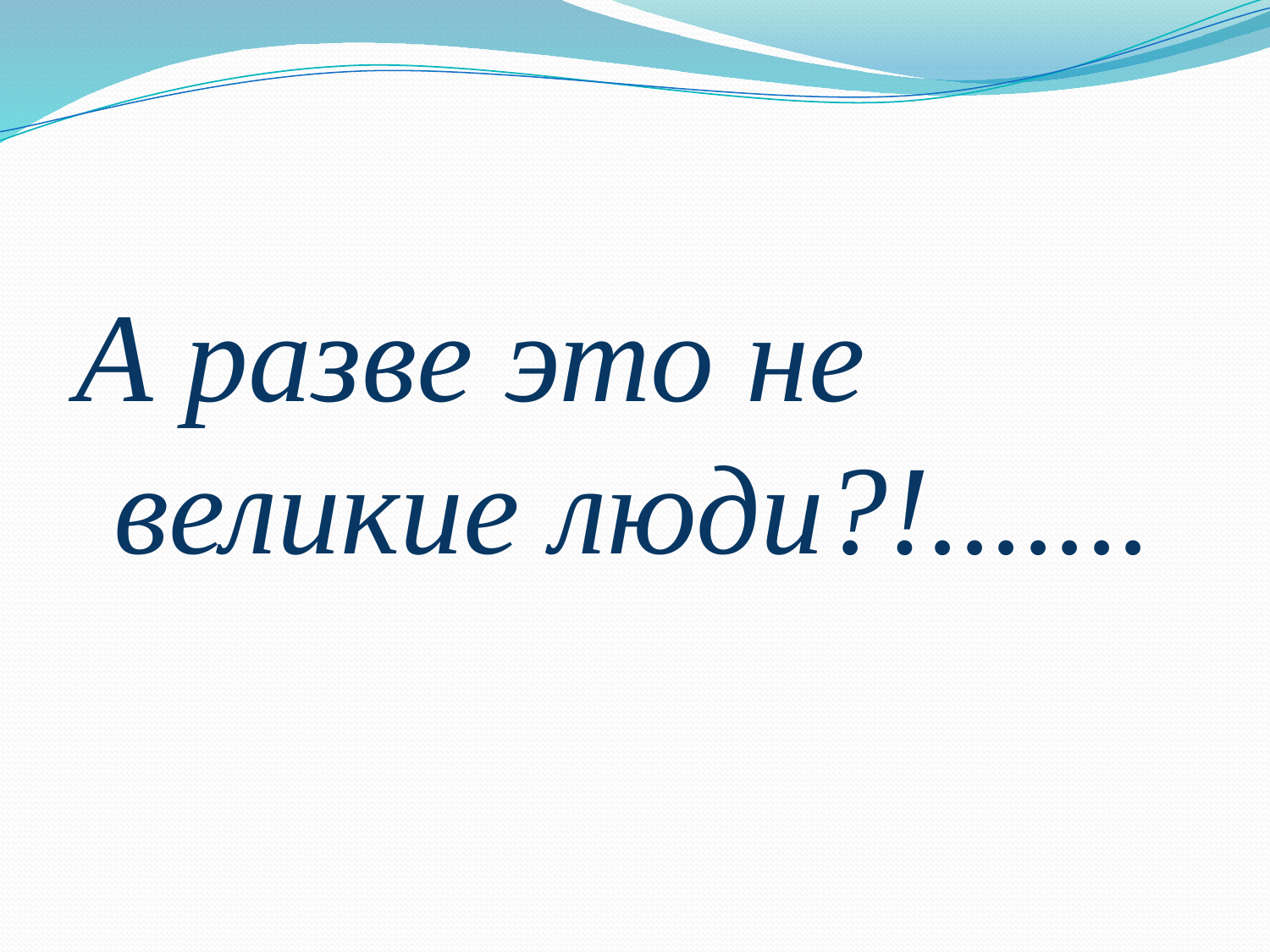

#
А разве это не великие люди?!.......